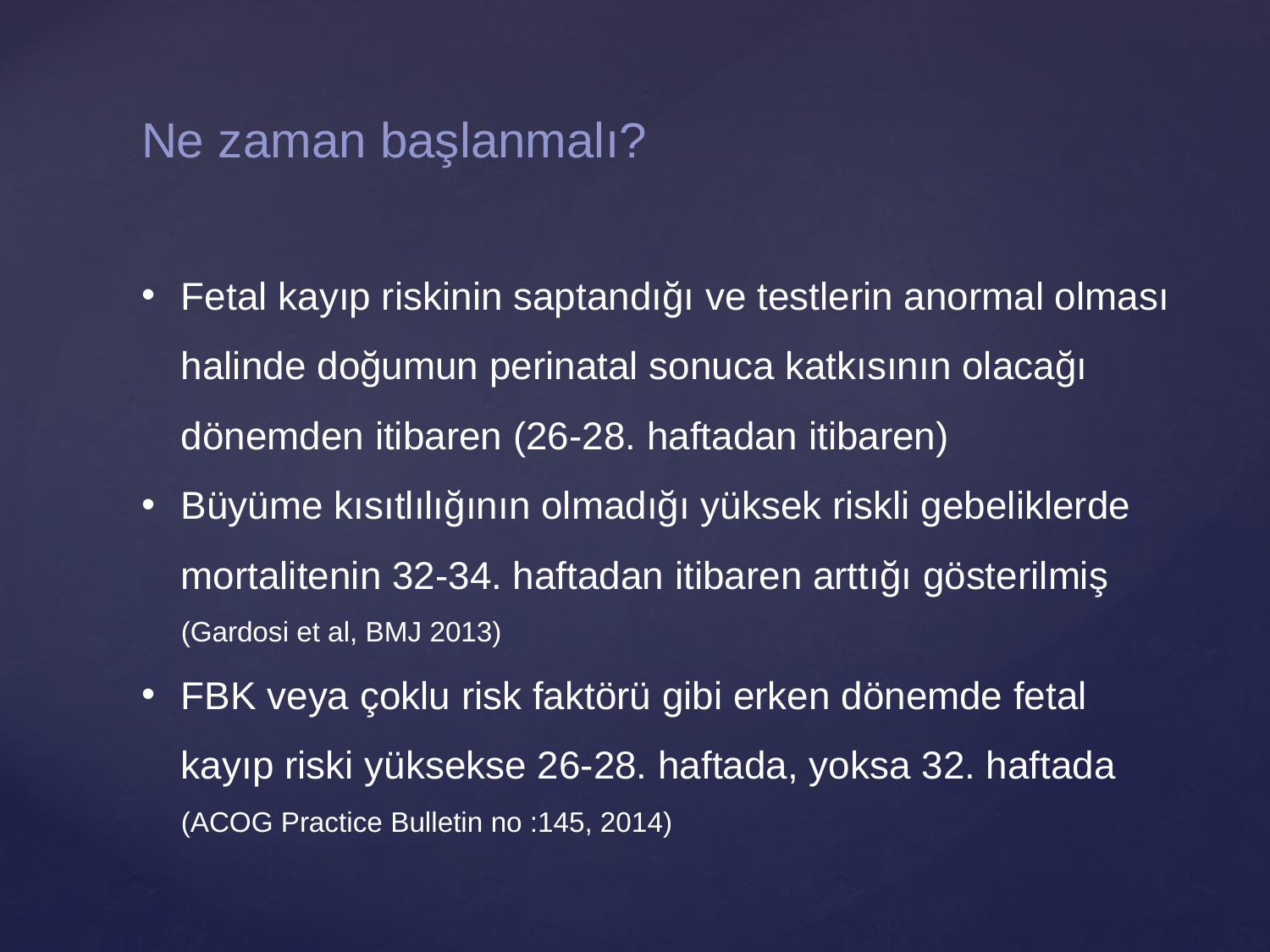

Ne zaman başlanmalı?
Fetal kayıp riskinin saptandığı ve testlerin anormal olması halinde doğumun perinatal sonuca katkısının olacağı dönemden itibaren (26-28. haftadan itibaren)
Büyüme kısıtlılığının olmadığı yüksek riskli gebeliklerde mortalitenin 32-34. haftadan itibaren arttığı gösterilmiş (Gardosi et al, BMJ 2013)
FBK veya çoklu risk faktörü gibi erken dönemde fetal kayıp riski yüksekse 26-28. haftada, yoksa 32. haftada (ACOG Practice Bulletin no :145, 2014)